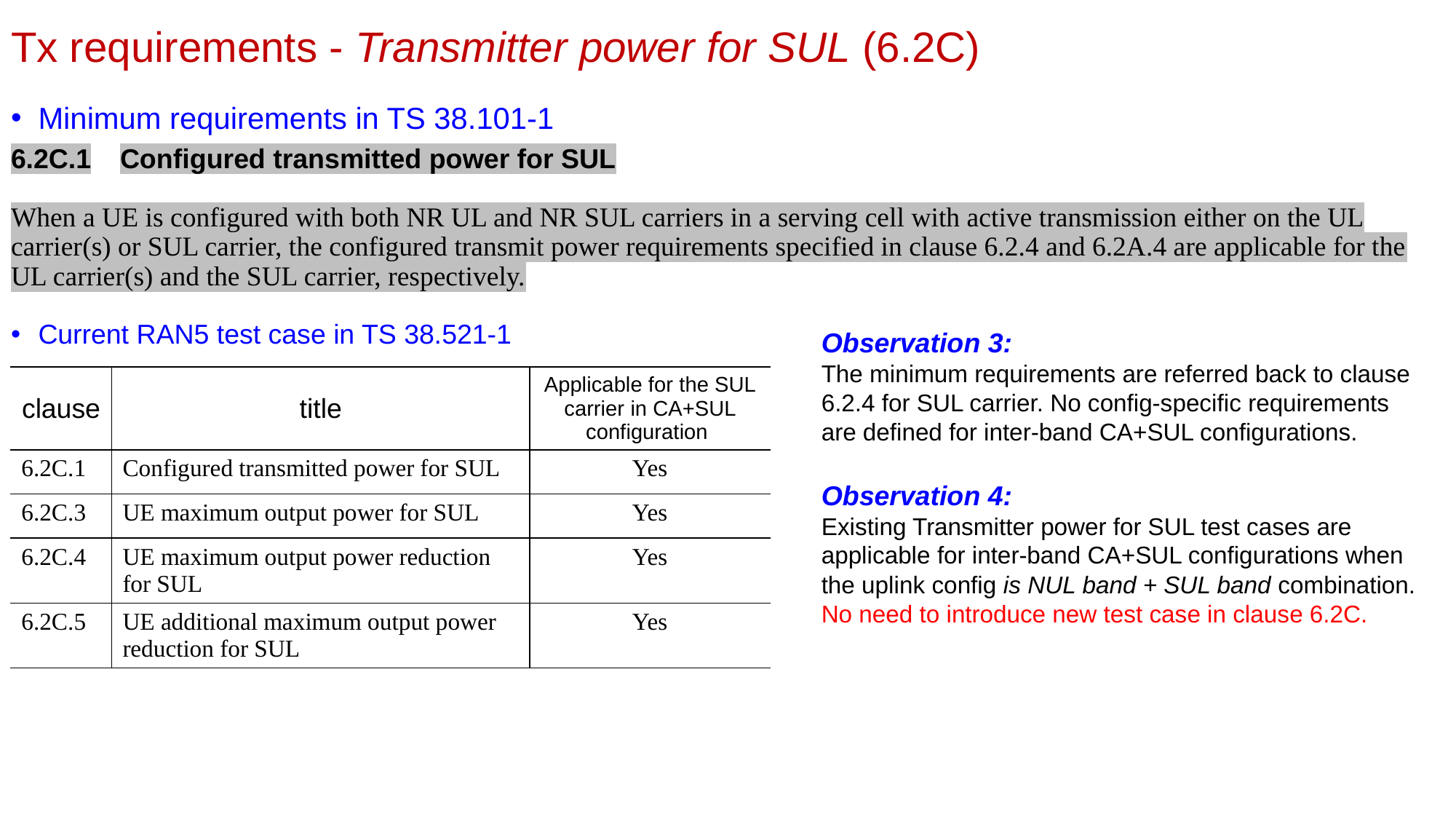

# Tx requirements - Transmitter power for SUL (6.2C)
Minimum requirements in TS 38.101-1
6.2C.1	Configured transmitted power for SUL
When a UE is configured with both NR UL and NR SUL carriers in a serving cell with active transmission either on the UL carrier(s) or SUL carrier, the configured transmit power requirements specified in clause 6.2.4 and 6.2A.4 are applicable for the UL carrier(s) and the SUL carrier, respectively.
Current RAN5 test case in TS 38.521-1

Observation 3:
The minimum requirements are referred back to clause 6.2.4 for SUL carrier. No config-specific requirements are defined for inter-band CA+SUL configurations.

Observation 4:
Existing Transmitter power for SUL test cases are applicable for inter-band CA+SUL configurations when the uplink config is NUL band + SUL band combination.
No need to introduce new test case in clause 6.2C.

| clause | title | Applicable for the SUL carrier in CA+SUL configuration |
| --- | --- | --- |
| 6.2C.1 | Configured transmitted power for SUL | Yes |
| 6.2C.3 | UE maximum output power for SUL | Yes |
| 6.2C.4 | UE maximum output power reduction for SUL | Yes |
| 6.2C.5 | UE additional maximum output power reduction for SUL | Yes |